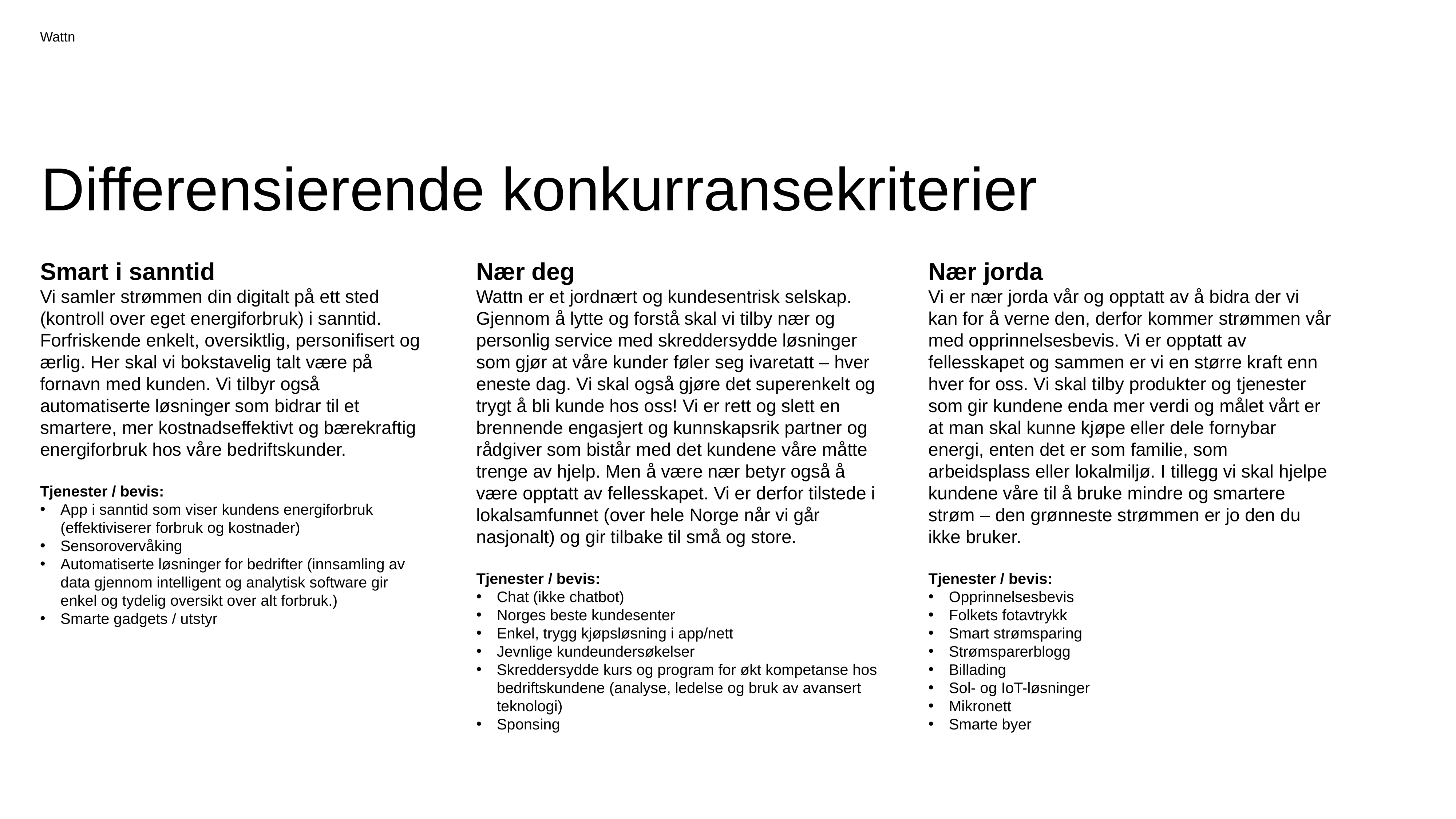

Wattn
Differensierende konkurransekriterier
Smart i sanntid
Vi samler strømmen din digitalt på ett sted (kontroll over eget energiforbruk) i sanntid. Forfriskende enkelt, oversiktlig, personifisert og ærlig. Her skal vi bokstavelig talt være på fornavn med kunden. Vi tilbyr også automatiserte løsninger som bidrar til et smartere, mer kostnadseffektivt og bærekraftig energiforbruk hos våre bedriftskunder.

Tjenester / bevis:
App i sanntid som viser kundens energiforbruk (effektiviserer forbruk og kostnader)
Sensorovervåking
Automatiserte løsninger for bedrifter (innsamling av data gjennom intelligent og analytisk software gir enkel og tydelig oversikt over alt forbruk.)
Smarte gadgets / utstyr

Nær deg
Wattn er et jordnært og kundesentrisk selskap. Gjennom å lytte og forstå skal vi tilby nær og personlig service med skreddersydde løsninger som gjør at våre kunder føler seg ivaretatt – hver eneste dag. Vi skal også gjøre det superenkelt og trygt å bli kunde hos oss! Vi er rett og slett en brennende engasjert og kunnskapsrik partner og rådgiver som bistår med det kundene våre måtte trenge av hjelp. Men å være nær betyr også å være opptatt av fellesskapet. Vi er derfor tilstede i lokalsamfunnet (over hele Norge når vi går nasjonalt) og gir tilbake til små og store.

Tjenester / bevis:
Chat (ikke chatbot)
Norges beste kundesenter
Enkel, trygg kjøpsløsning i app/nett
Jevnlige kundeundersøkelser
Skreddersydde kurs og program for økt kompetanse hos bedriftskundene (analyse, ledelse og bruk av avansert teknologi)
Sponsing

Nær jorda
Vi er nær jorda vår og opptatt av å bidra der vi kan for å verne den, derfor kommer strømmen vår med opprinnelsesbevis. Vi er opptatt av fellesskapet og sammen er vi en større kraft enn hver for oss. Vi skal tilby produkter og tjenester som gir kundene enda mer verdi og målet vårt er at man skal kunne kjøpe eller dele fornybar energi, enten det er som familie, som arbeidsplass eller lokalmiljø. I tillegg vi skal hjelpe kundene våre til å bruke mindre og smartere strøm – den grønneste strømmen er jo den du ikke bruker.

Tjenester / bevis:
Opprinnelsesbevis
Folkets fotavtrykk
Smart strømsparing
Strømsparerblogg
Billading
Sol- og IoT-løsninger
Mikronett
Smarte byer